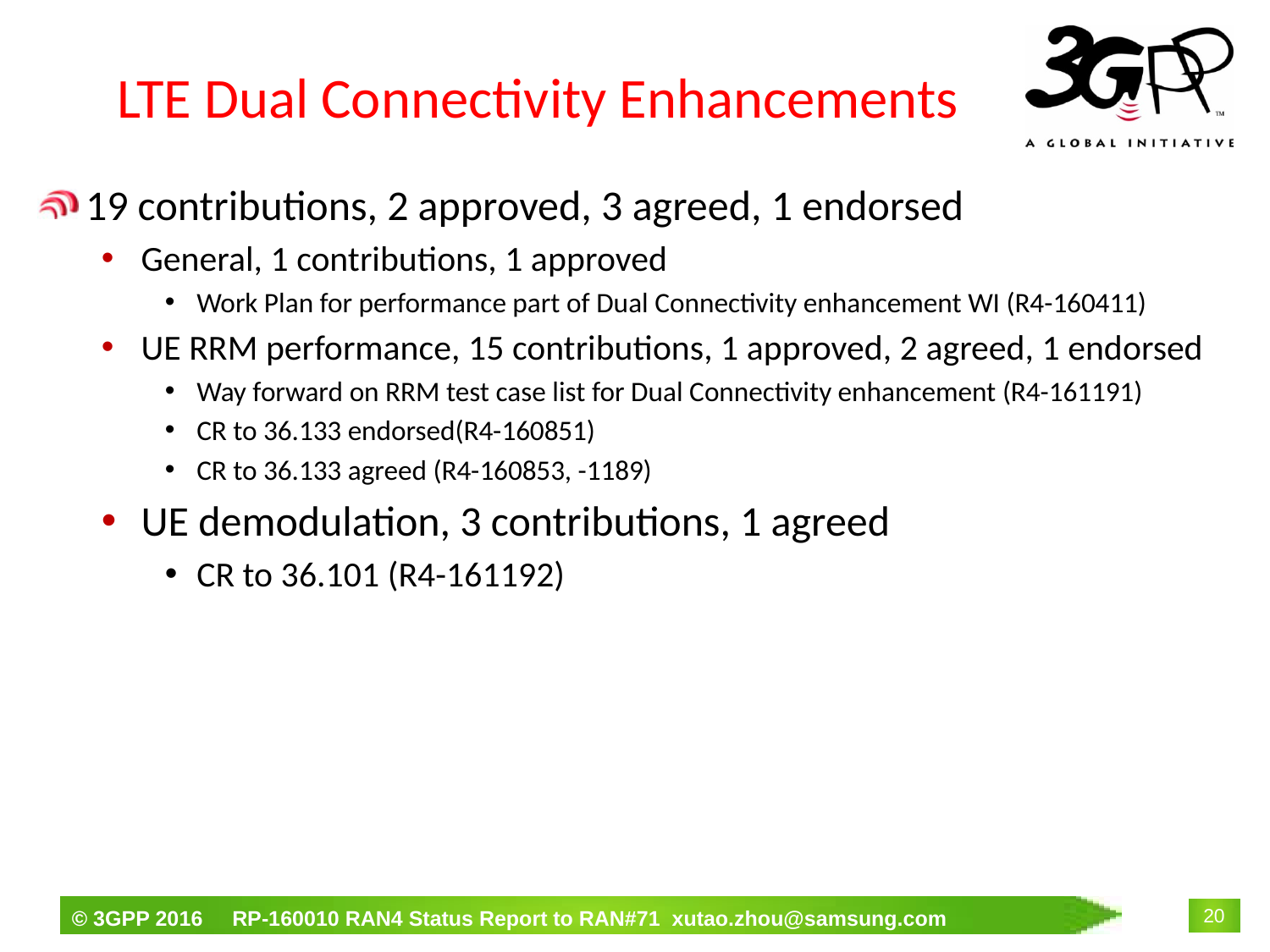

# LTE Dual Connectivity Enhancements
19 contributions, 2 approved, 3 agreed, 1 endorsed
General, 1 contributions, 1 approved
Work Plan for performance part of Dual Connectivity enhancement WI (R4-160411)
UE RRM performance, 15 contributions, 1 approved, 2 agreed, 1 endorsed
Way forward on RRM test case list for Dual Connectivity enhancement (R4-161191)
CR to 36.133 endorsed(R4-160851)
CR to 36.133 agreed (R4-160853, -1189)
UE demodulation, 3 contributions, 1 agreed
CR to 36.101 (R4-161192)